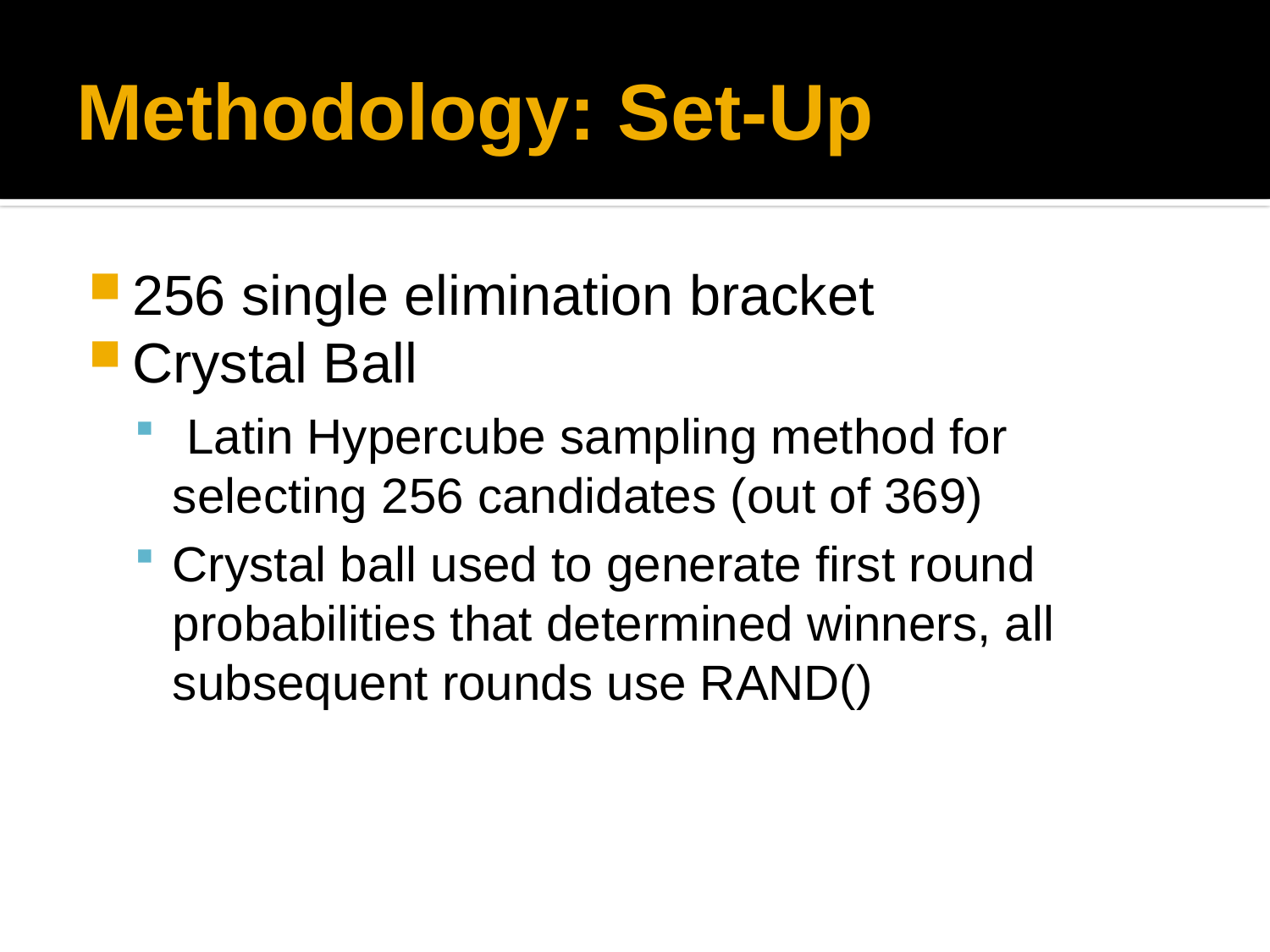

# Methodology: Set-Up
256 single elimination bracket
Crystal Ball
 Latin Hypercube sampling method for selecting 256 candidates (out of 369)
Crystal ball used to generate first round probabilities that determined winners, all subsequent rounds use RAND()